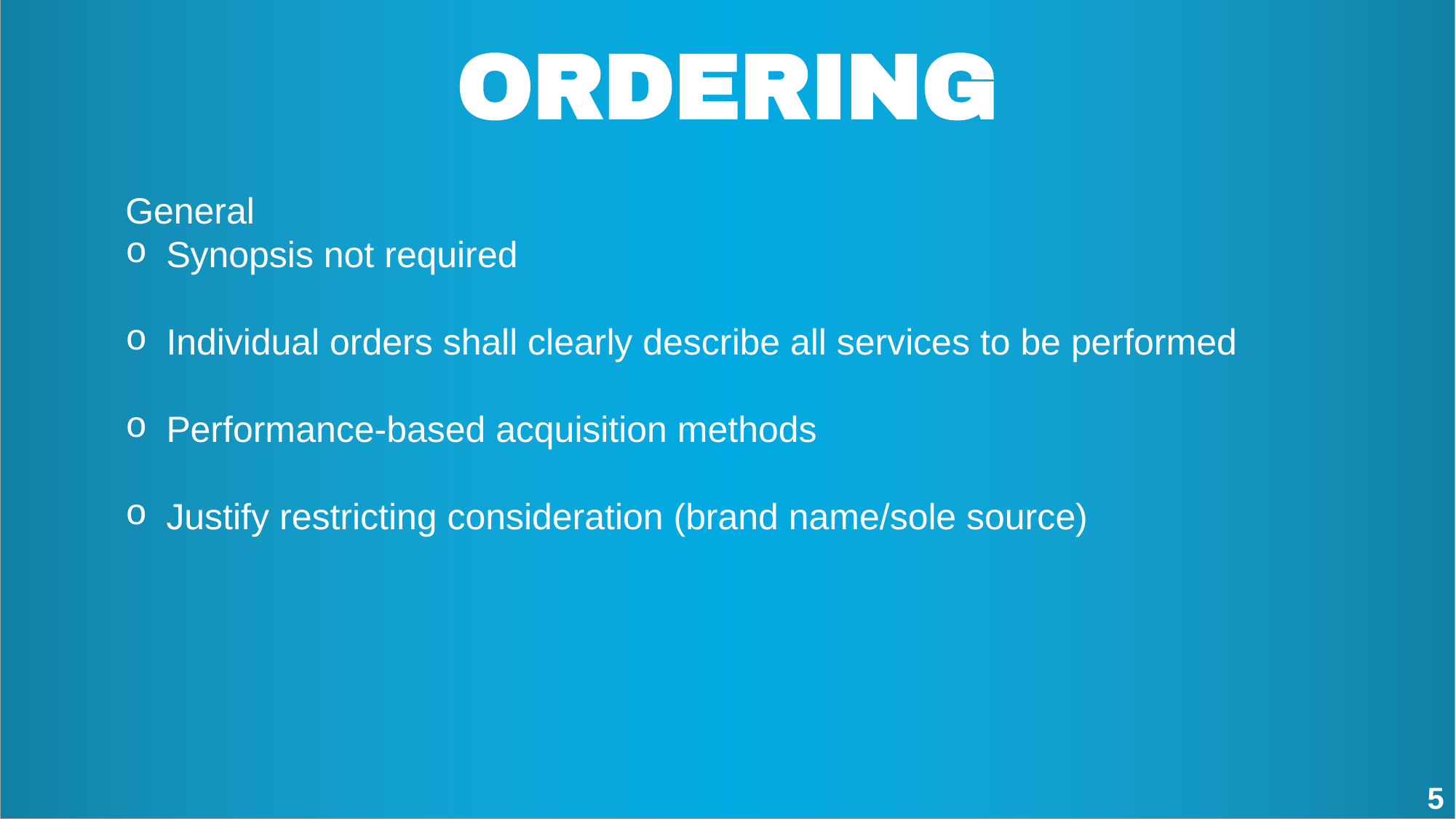

ORDERING
General
Synopsis not required
Individual orders shall clearly describe all services to be performed
Performance-based acquisition methods
Justify restricting consideration (brand name/sole source)
5